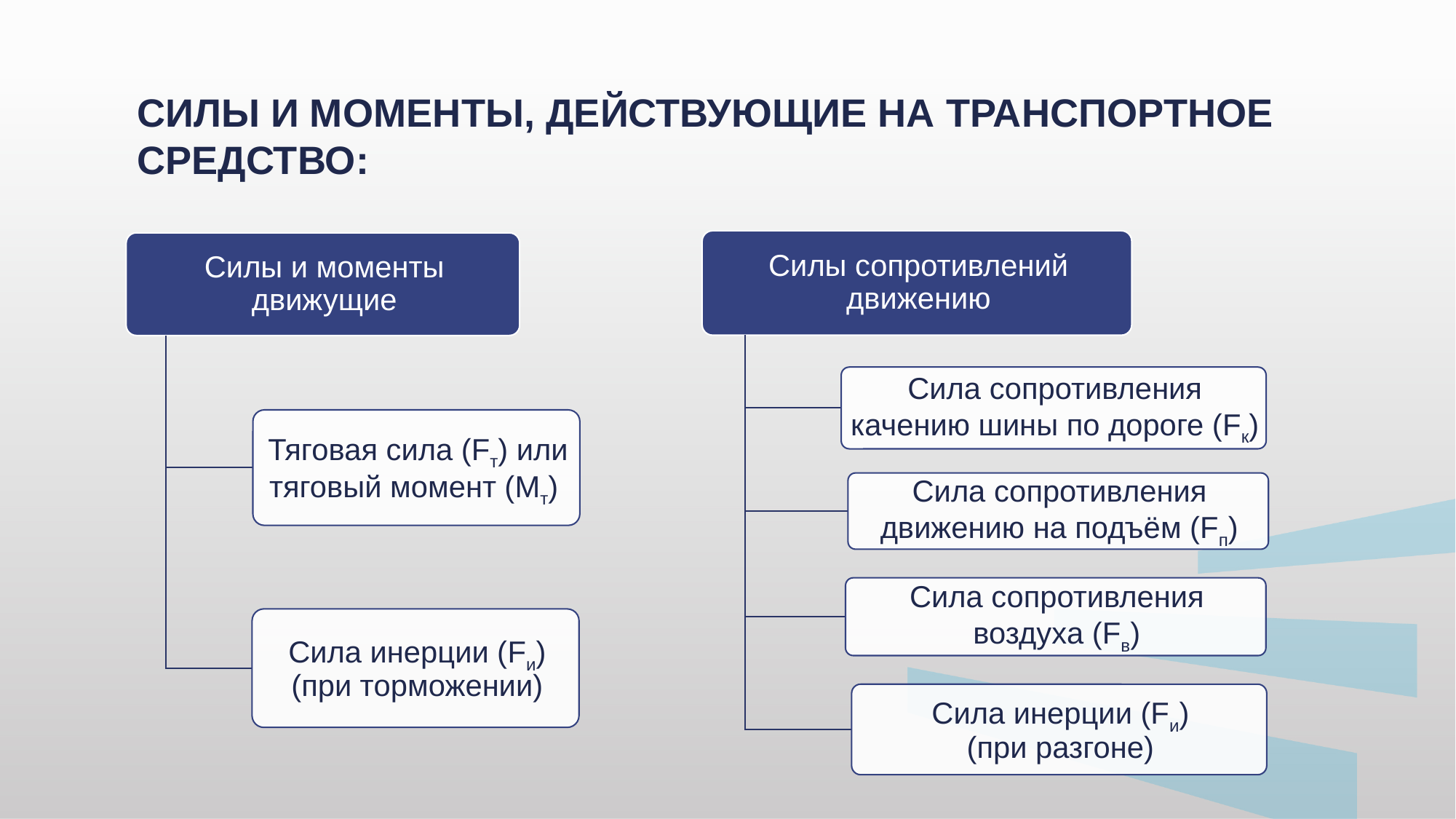

СИЛЫ И МОМЕНТЫ, ДЕЙСТВУЮЩИЕ НА ТРАНСПОРТНОЕ СРЕДСТВО:
Силы и моменты движущие
Тяговая сила (Fт) или тяговый момент (Mт)
Сила инерции (Fи)
(при торможении)
Силы сопротивлений движению
Сила сопротивления качению шины по дороге (Fк)
Сила сопротивления движению на подъём (Fп)
Сила сопротивления воздуха (Fв)
Сила инерции (Fи)
(при разгоне)